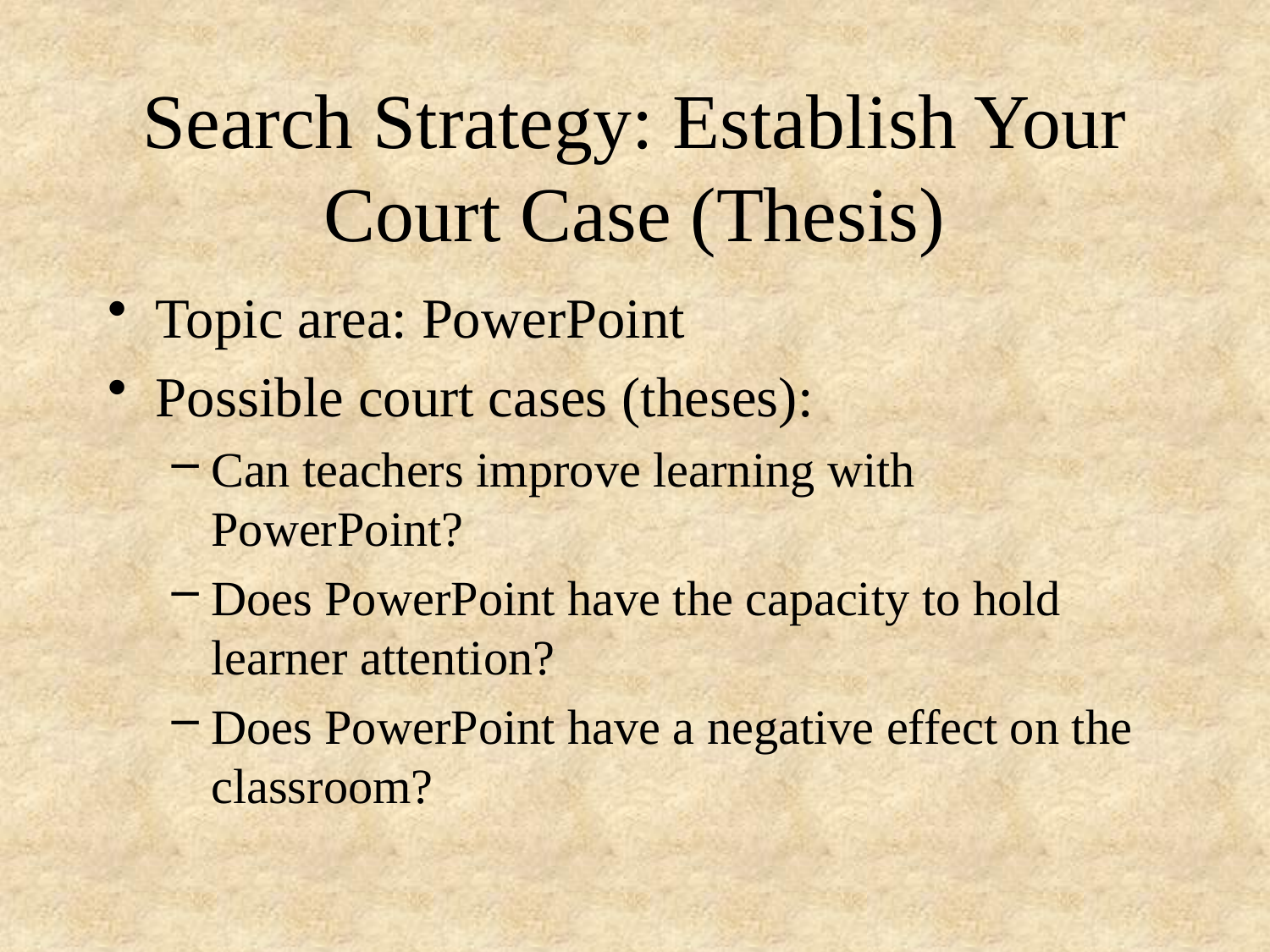

# Search Strategy: Establish Your Court Case (Thesis)
Topic area: PowerPoint
Possible court cases (theses):
Can teachers improve learning with PowerPoint?
Does PowerPoint have the capacity to hold learner attention?
Does PowerPoint have a negative effect on the classroom?